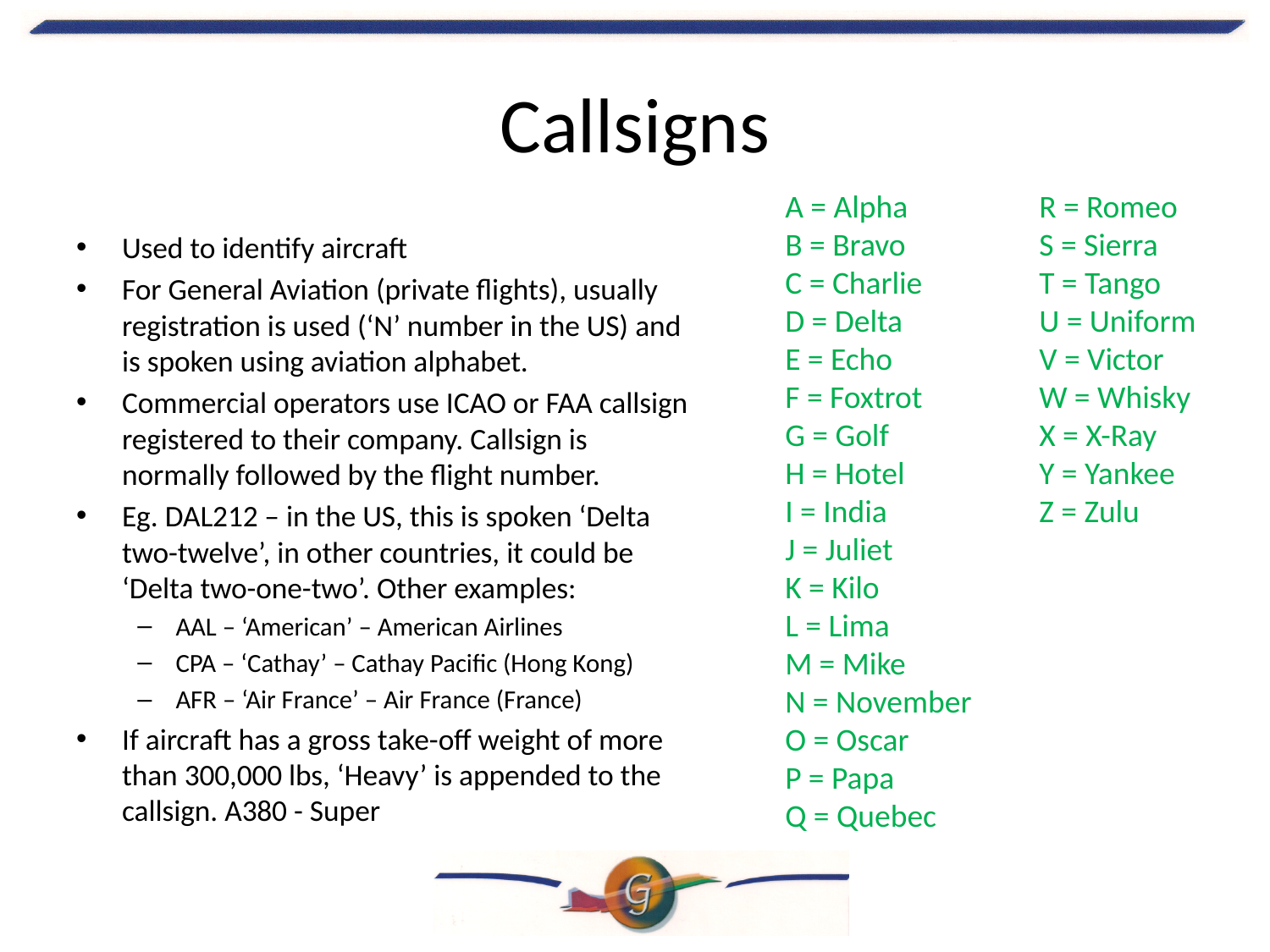

# Callsigns
A = Alpha		R = Romeo
B = Bravo		S = Sierra
C = Charlie	T = Tango
D = Delta		U = Uniform
E = Echo		V = Victor
F = Foxtrot	W = Whisky
G = Golf 		X = X-Ray
H = Hotel		Y = Yankee
I = India		Z = Zulu
J = Juliet
K = Kilo
L = Lima
M = Mike
N = November
O = Oscar
P = Papa
Q = Quebec
Used to identify aircraft
For General Aviation (private flights), usually registration is used (‘N’ number in the US) and is spoken using aviation alphabet.
Commercial operators use ICAO or FAA callsign registered to their company. Callsign is normally followed by the flight number.
Eg. DAL212 – in the US, this is spoken ‘Delta two-twelve’, in other countries, it could be ‘Delta two-one-two’. Other examples:
AAL – ‘American’ – American Airlines
CPA – ‘Cathay’ – Cathay Pacific (Hong Kong)
AFR – ‘Air France’ – Air France (France)
If aircraft has a gross take-off weight of more than 300,000 lbs, ‘Heavy’ is appended to the callsign. A380 - Super